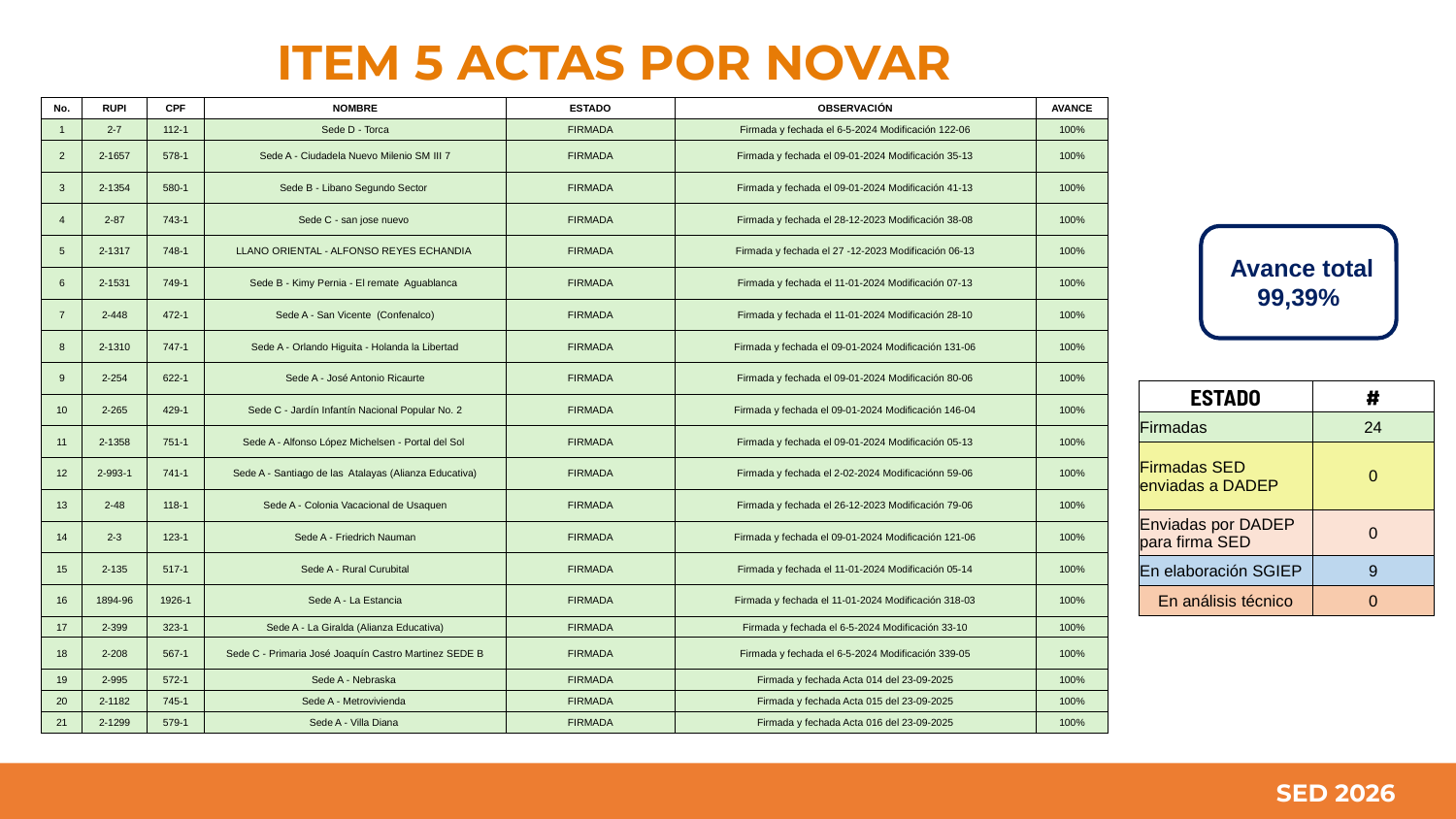

ITEM 5 ACTAS POR NOVAR
| No. | RUPI | CPF | NOMBRE | ESTADO | OBSERVACIÓN | AVANCE |
| --- | --- | --- | --- | --- | --- | --- |
| 1 | 2-7 | 112-1 | Sede D - Torca | FIRMADA | Firmada y fechada el 6-5-2024 Modificación 122-06 | 100% |
| 2 | 2-1657 | 578-1 | Sede A - Ciudadela Nuevo Milenio SM III 7 | FIRMADA | Firmada y fechada el 09-01-2024 Modificación 35-13 | 100% |
| 3 | 2-1354 | 580-1 | Sede B - Libano Segundo Sector | FIRMADA | Firmada y fechada el 09-01-2024 Modificación 41-13 | 100% |
| 4 | 2-87 | 743-1 | Sede C - san jose nuevo | FIRMADA | Firmada y fechada el 28-12-2023 Modificación 38-08 | 100% |
| 5 | 2-1317 | 748-1 | LLANO ORIENTAL - ALFONSO REYES ECHANDIA | FIRMADA | Firmada y fechada el 27 -12-2023 Modificación 06-13 | 100% |
| 6 | 2-1531 | 749-1 | Sede B - Kimy Pernia - El remate Aguablanca | FIRMADA | Firmada y fechada el 11-01-2024 Modificación 07-13 | 100% |
| 7 | 2-448 | 472-1 | Sede A - San Vicente (Confenalco) | FIRMADA | Firmada y fechada el 11-01-2024 Modificación 28-10 | 100% |
| 8 | 2-1310 | 747-1 | Sede A - Orlando Higuita - Holanda la Libertad | FIRMADA | Firmada y fechada el 09-01-2024 Modificación 131-06 | 100% |
| 9 | 2-254 | 622-1 | Sede A - José Antonio Ricaurte | FIRMADA | Firmada y fechada el 09-01-2024 Modificación 80-06 | 100% |
| 10 | 2-265 | 429-1 | Sede C - Jardín Infantín Nacional Popular No. 2 | FIRMADA | Firmada y fechada el 09-01-2024 Modificación 146-04 | 100% |
| 11 | 2-1358 | 751-1 | Sede A - Alfonso López Michelsen - Portal del Sol | FIRMADA | Firmada y fechada el 09-01-2024 Modificación 05-13 | 100% |
| 12 | 2-993-1 | 741-1 | Sede A - Santiago de las Atalayas (Alianza Educativa) | FIRMADA | Firmada y fechada el 2-02-2024 Modificaciónn 59-06 | 100% |
| 13 | 2-48 | 118-1 | Sede A - Colonia Vacacional de Usaquen | FIRMADA | Firmada y fechada el 26-12-2023 Modificación 79-06 | 100% |
| 14 | 2-3 | 123-1 | Sede A - Friedrich Nauman | FIRMADA | Firmada y fechada el 09-01-2024 Modificación 121-06 | 100% |
| 15 | 2-135 | 517-1 | Sede A - Rural Curubital | FIRMADA | Firmada y fechada el 11-01-2024 Modificación 05-14 | 100% |
| 16 | 1894-96 | 1926-1 | Sede A - La Estancia | FIRMADA | Firmada y fechada el 11-01-2024 Modificación 318-03 | 100% |
| 17 | 2-399 | 323-1 | Sede A - La Giralda (Alianza Educativa) | FIRMADA | Firmada y fechada el 6-5-2024 Modificación 33-10 | 100% |
| 18 | 2-208 | 567-1 | Sede C - Primaria José Joaquín Castro Martinez SEDE B | FIRMADA | Firmada y fechada el 6-5-2024 Modificación 339-05 | 100% |
| 19 | 2-995 | 572-1 | Sede A - Nebraska | FIRMADA | Firmada y fechada Acta 014 del 23-09-2025 | 100% |
| 20 | 2-1182 | 745-1 | Sede A - Metrovivienda | FIRMADA | Firmada y fechada Acta 015 del 23-09-2025 | 100% |
| 21 | 2-1299 | 579-1 | Sede A - Villa Diana | FIRMADA | Firmada y fechada Acta 016 del 23-09-2025 | 100% |
 Avance total 99,39%
| ESTADO | # |
| --- | --- |
| Firmadas | 24 |
| Firmadas SED enviadas a DADEP | 0 |
| Enviadas por DADEP para firma SED | 0 |
| En elaboración SGIEP | 9 |
| En análisis técnico | 0 |
SED 2026